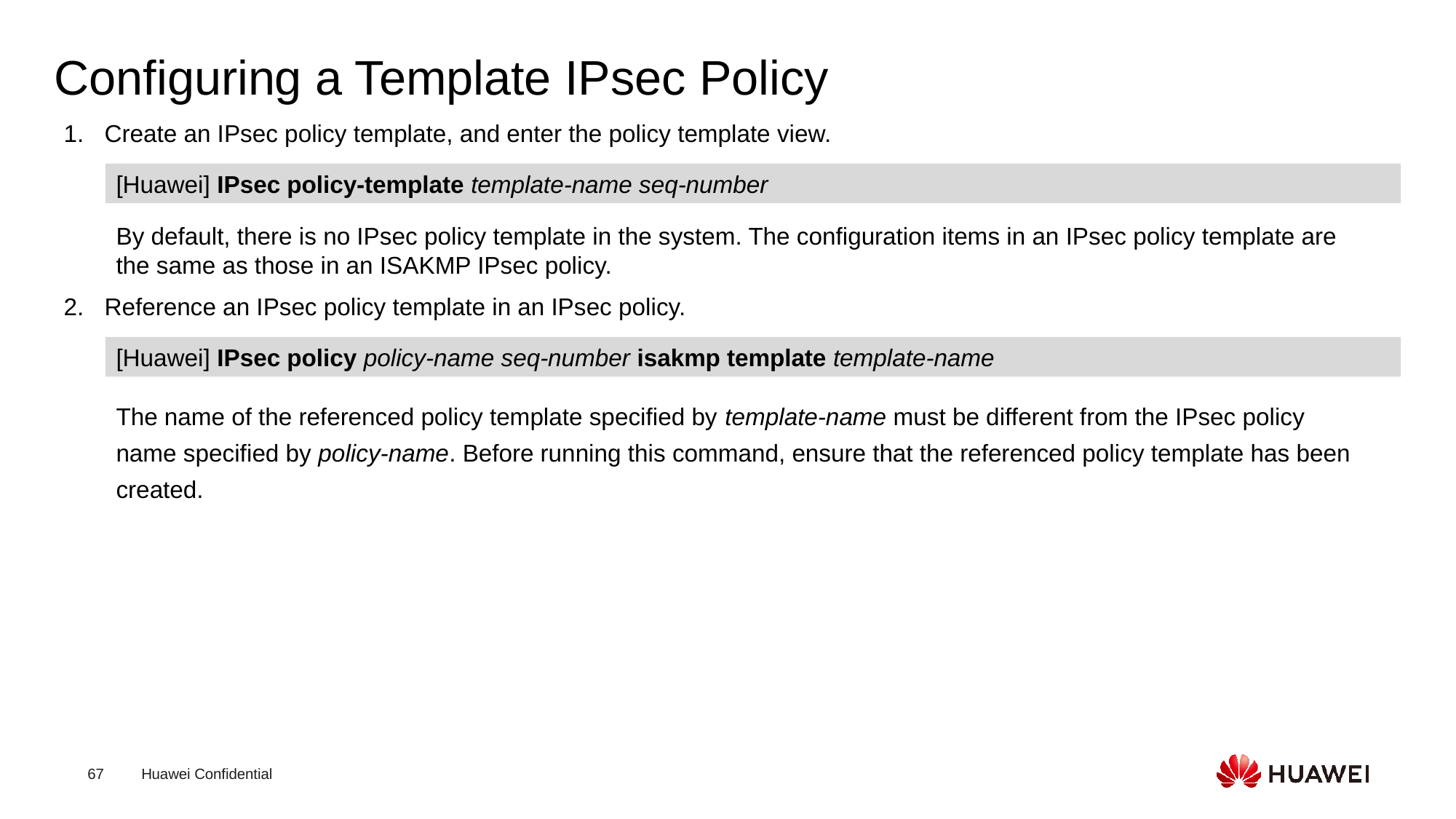

# Configuring a Template IPsec Policy
Create an IPsec policy template, and enter the policy template view.
[Huawei] IPsec policy-template template-name seq-number
By default, there is no IPsec policy template in the system. The configuration items in an IPsec policy template are the same as those in an ISAKMP IPsec policy.
Reference an IPsec policy template in an IPsec policy.
[Huawei] IPsec policy policy-name seq-number isakmp template template-name
The name of the referenced policy template specified by template-name must be different from the IPsec policy name specified by policy-name. Before running this command, ensure that the referenced policy template has been created.